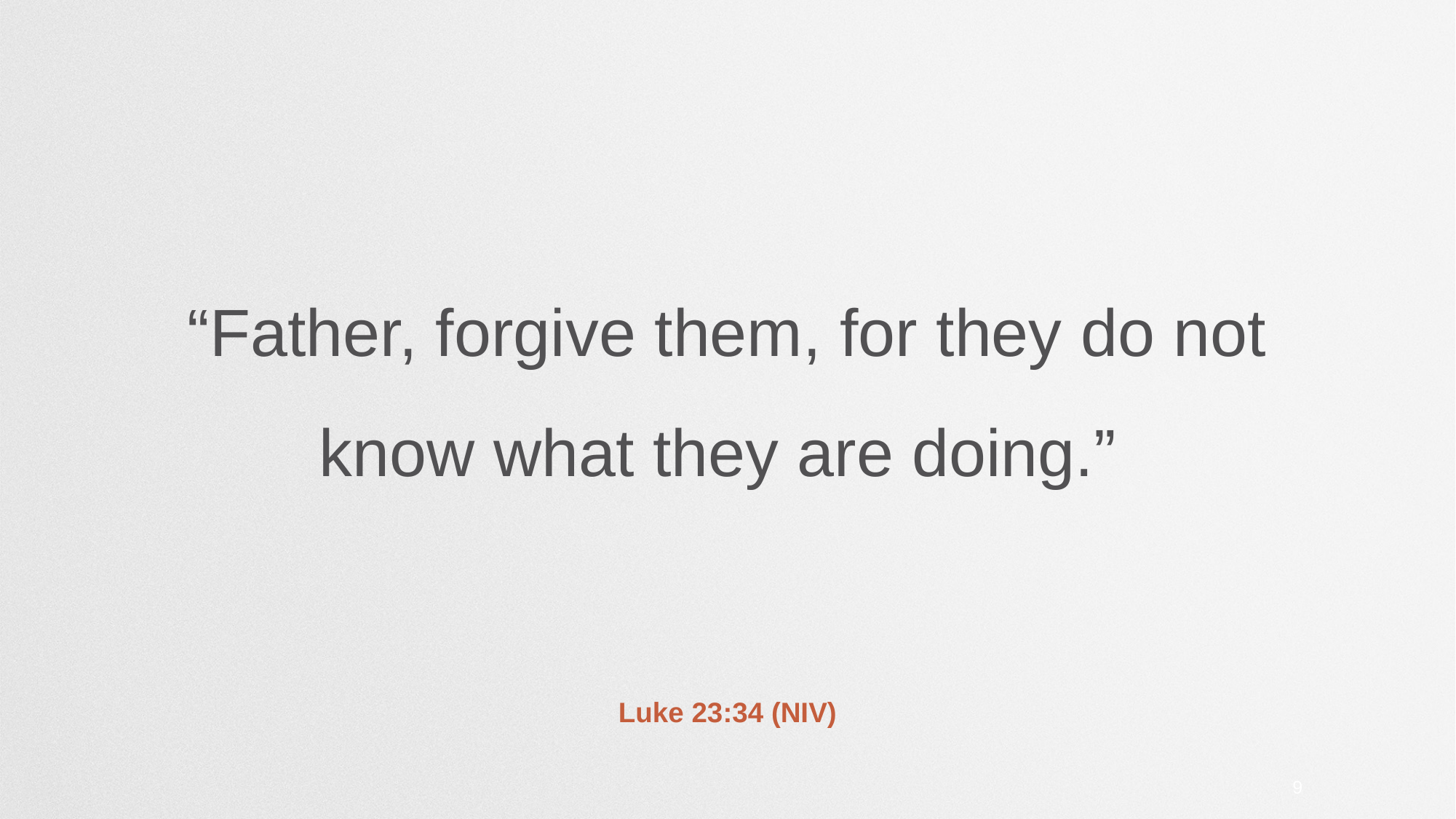

“Father, forgive them, for they do not know what they are doing.”
# Luke 23:34 (NIV)
9